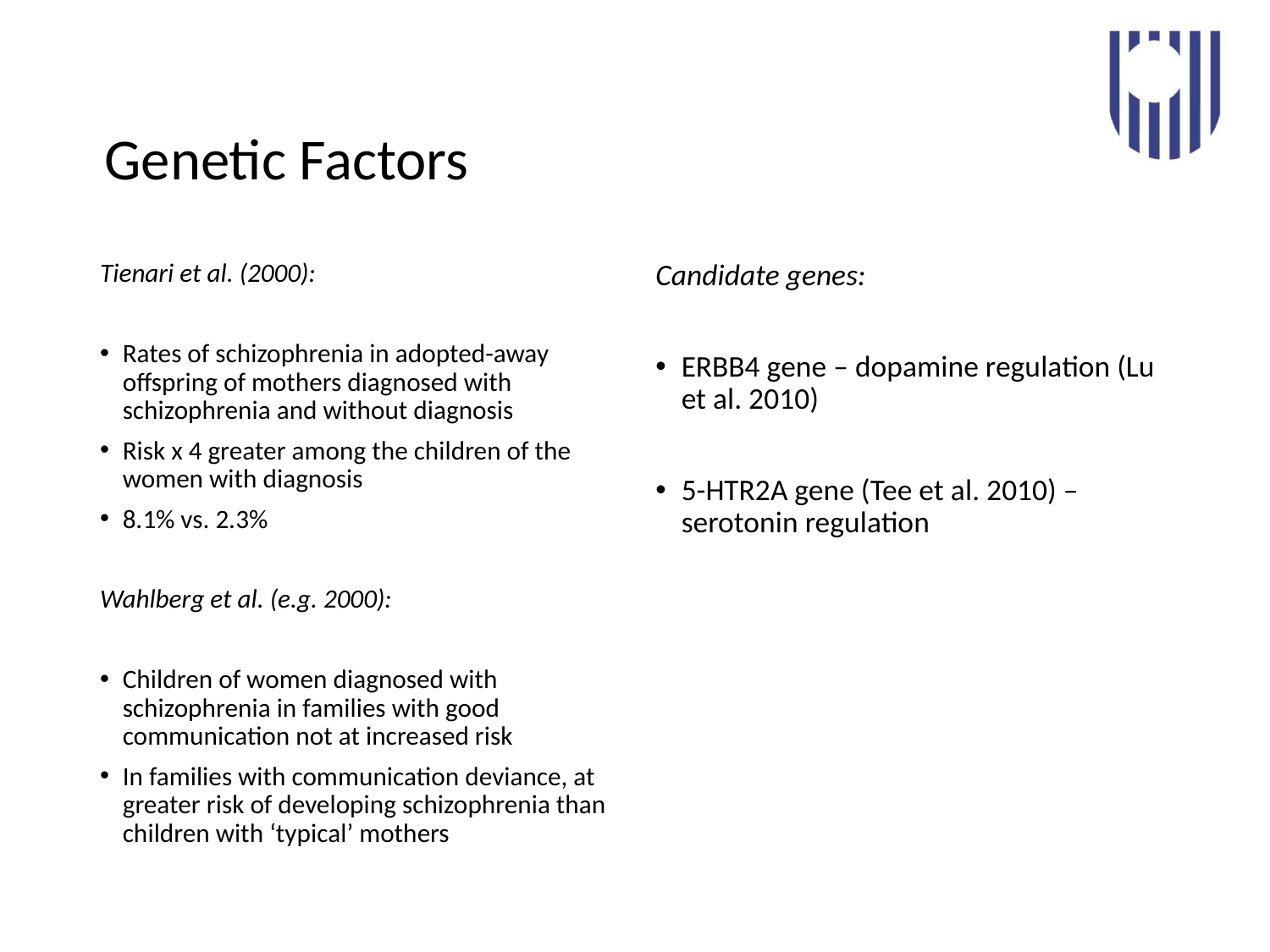

# Genetic Factors
Tienari et al. (2000):

Rates of schizophrenia in adopted-away offspring of mothers diagnosed with schizophrenia and without diagnosis
Risk x 4 greater among the children of the women with diagnosis
8.1% vs. 2.3%

Wahlberg et al. (e.g. 2000):

Children of women diagnosed with schizophrenia in families with good communication not at increased risk
In families with communication deviance, at greater risk of developing schizophrenia than children with ‘typical’ mothers

Candidate genes:

ERBB4 gene – dopamine regulation (Lu et al. 2010)

5-HTR2A gene (Tee et al. 2010) – serotonin regulation